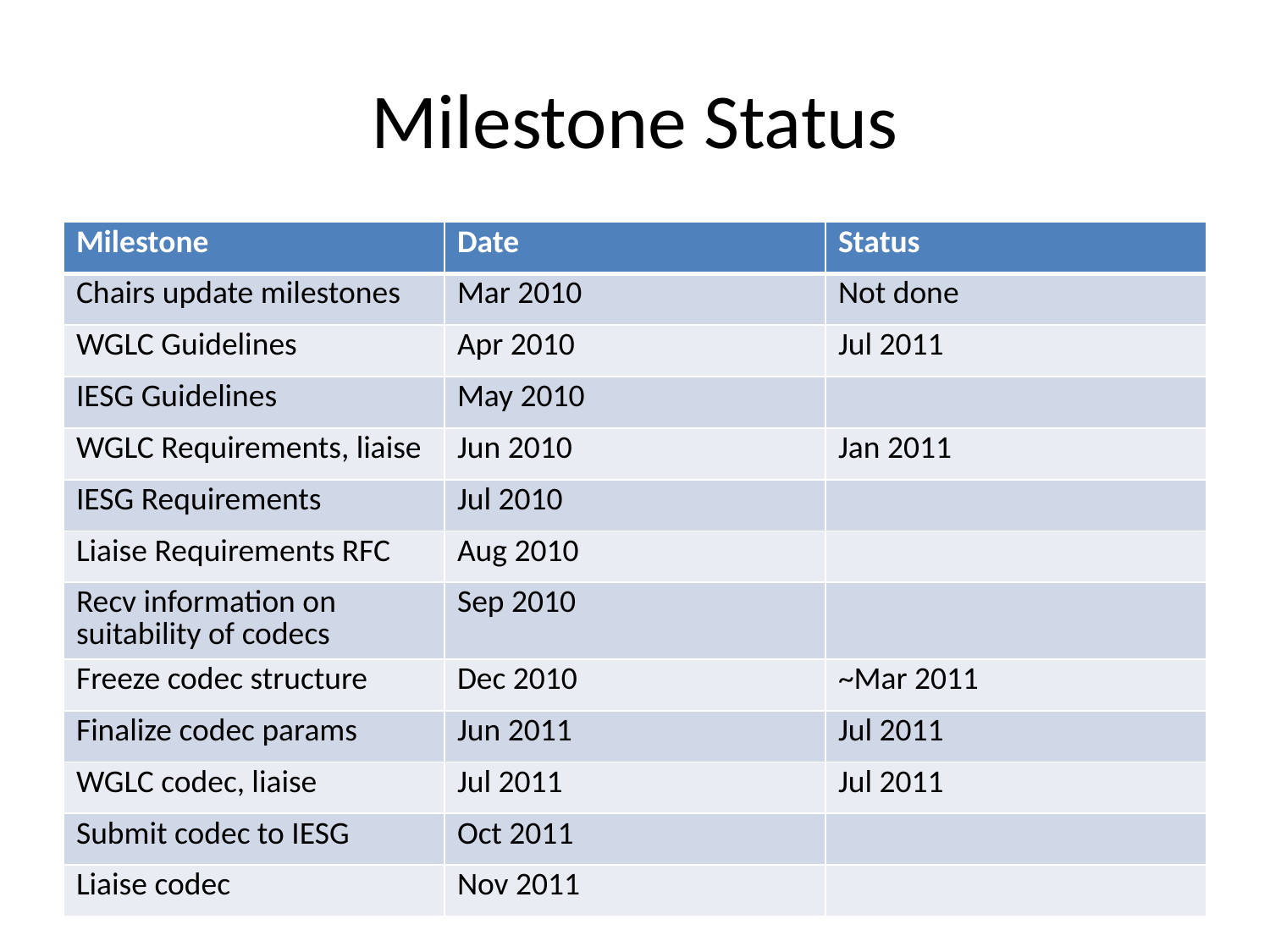

# Milestone Status
| Milestone | Date | Status |
| --- | --- | --- |
| Chairs update milestones | Mar 2010 | Not done |
| WGLC Guidelines | Apr 2010 | Jul 2011 |
| IESG Guidelines | May 2010 |  |
| WGLC Requirements, liaise | Jun 2010 | Jan 2011 |
| IESG Requirements | Jul 2010 |  |
| Liaise Requirements RFC | Aug 2010 |  |
| Recv information on suitability of codecs | Sep 2010 |  |
| Freeze codec structure | Dec 2010 | ~Mar 2011 |
| Finalize codec params | Jun 2011 | Jul 2011 |
| WGLC codec, liaise | Jul 2011 | Jul 2011 |
| Submit codec to IESG | Oct 2011 |  |
| Liaise codec | Nov 2011 |  |